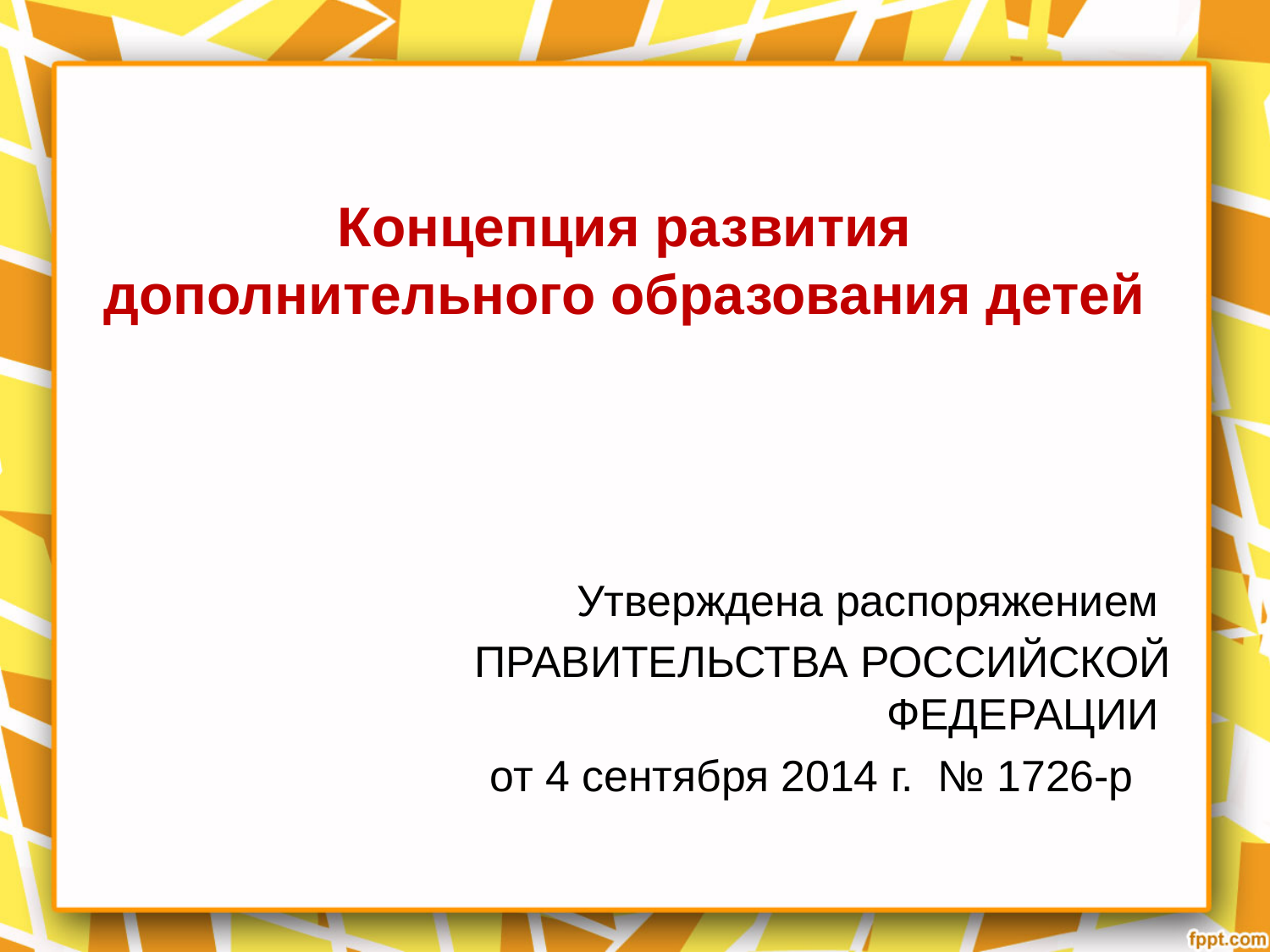

# Концепция развития дополнительного образования детей
Утверждена распоряжением
ПРАВИТЕЛЬСТВА РОССИЙСКОЙ ФЕДЕРАЦИИ
 от 4 сентября 2014 г.  № 1726-р